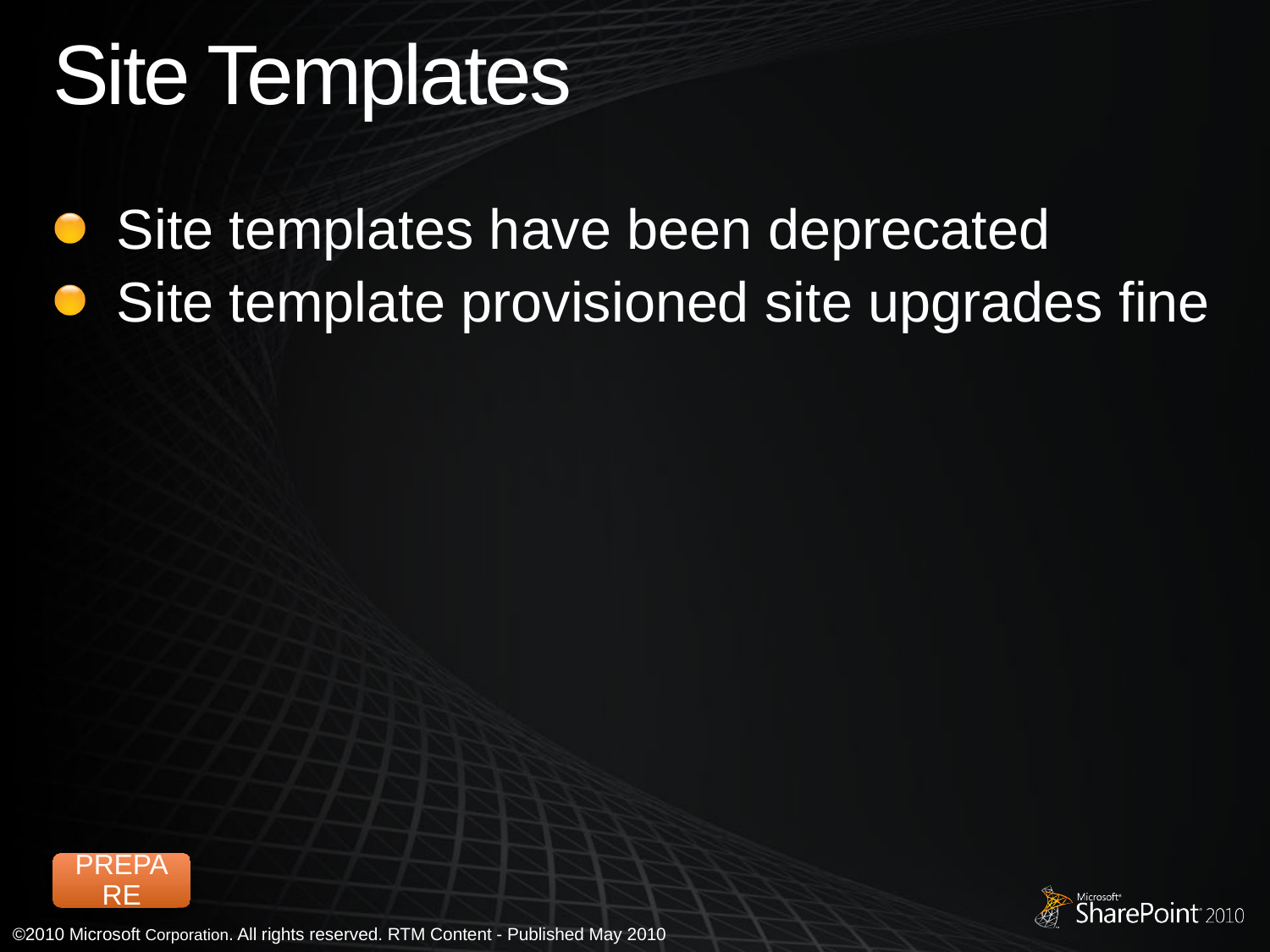

# Site Templates
Site templates have been deprecated
Site template provisioned site upgrades fine